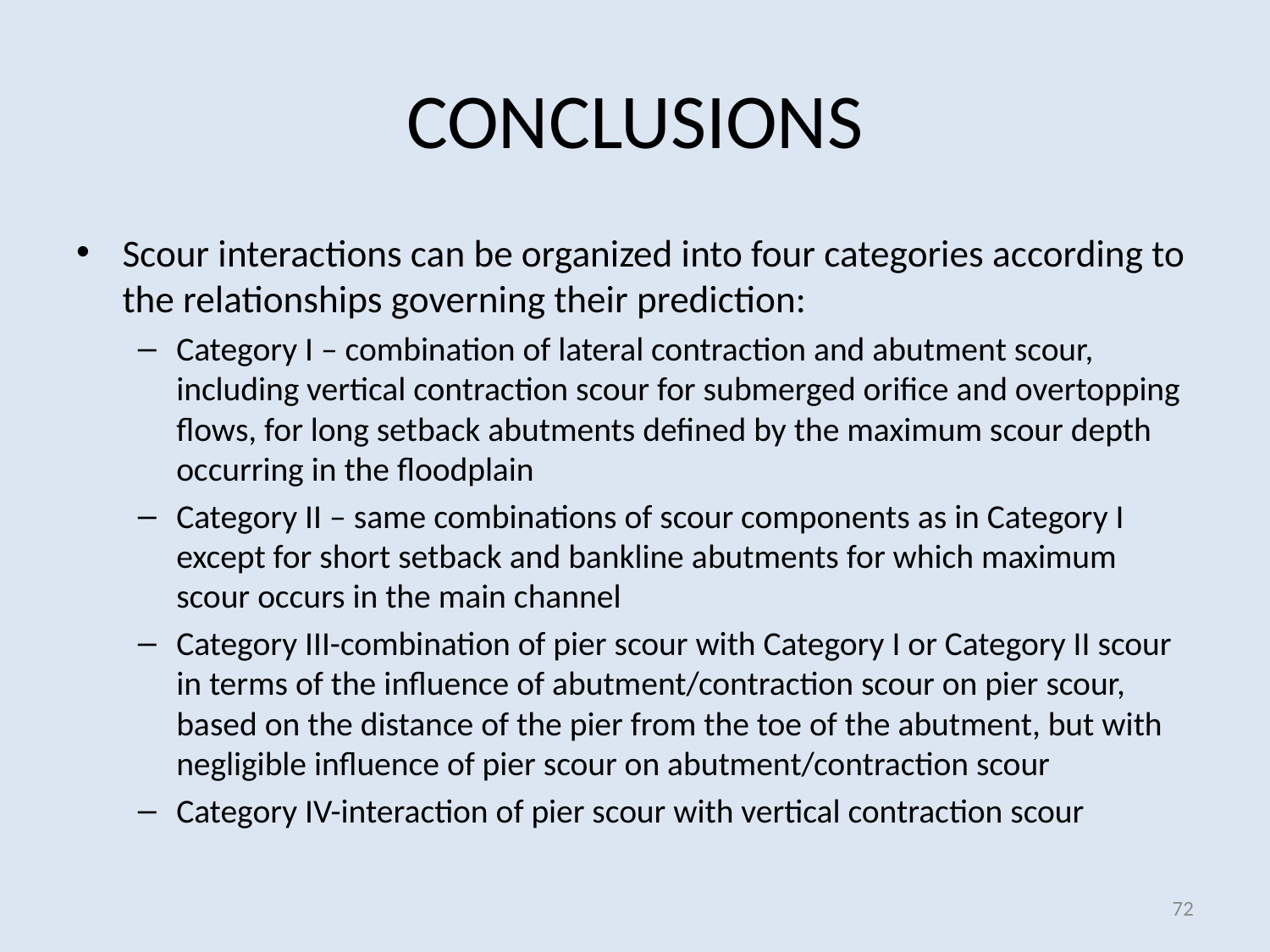

# CONCLUSIONS
Scour interactions can be organized into four categories according to the relationships governing their prediction:
Category I – combination of lateral contraction and abutment scour, including vertical contraction scour for submerged orifice and overtopping flows, for long setback abutments defined by the maximum scour depth occurring in the floodplain
Category II – same combinations of scour components as in Category I except for short setback and bankline abutments for which maximum scour occurs in the main channel
Category III-combination of pier scour with Category I or Category II scour in terms of the influence of abutment/contraction scour on pier scour, based on the distance of the pier from the toe of the abutment, but with negligible influence of pier scour on abutment/contraction scour
Category IV-interaction of pier scour with vertical contraction scour
72